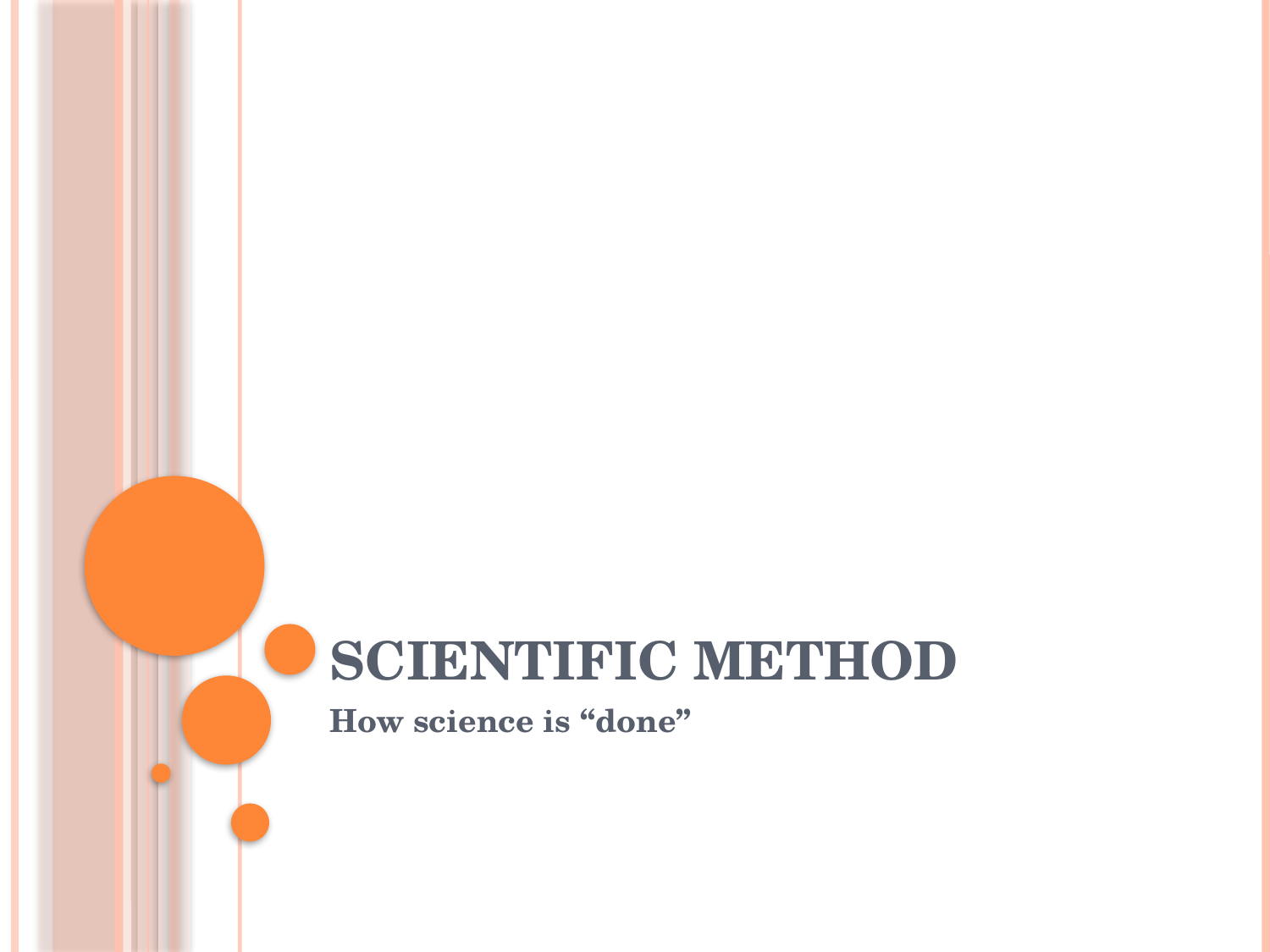

# Scientific Method
How science is “done”